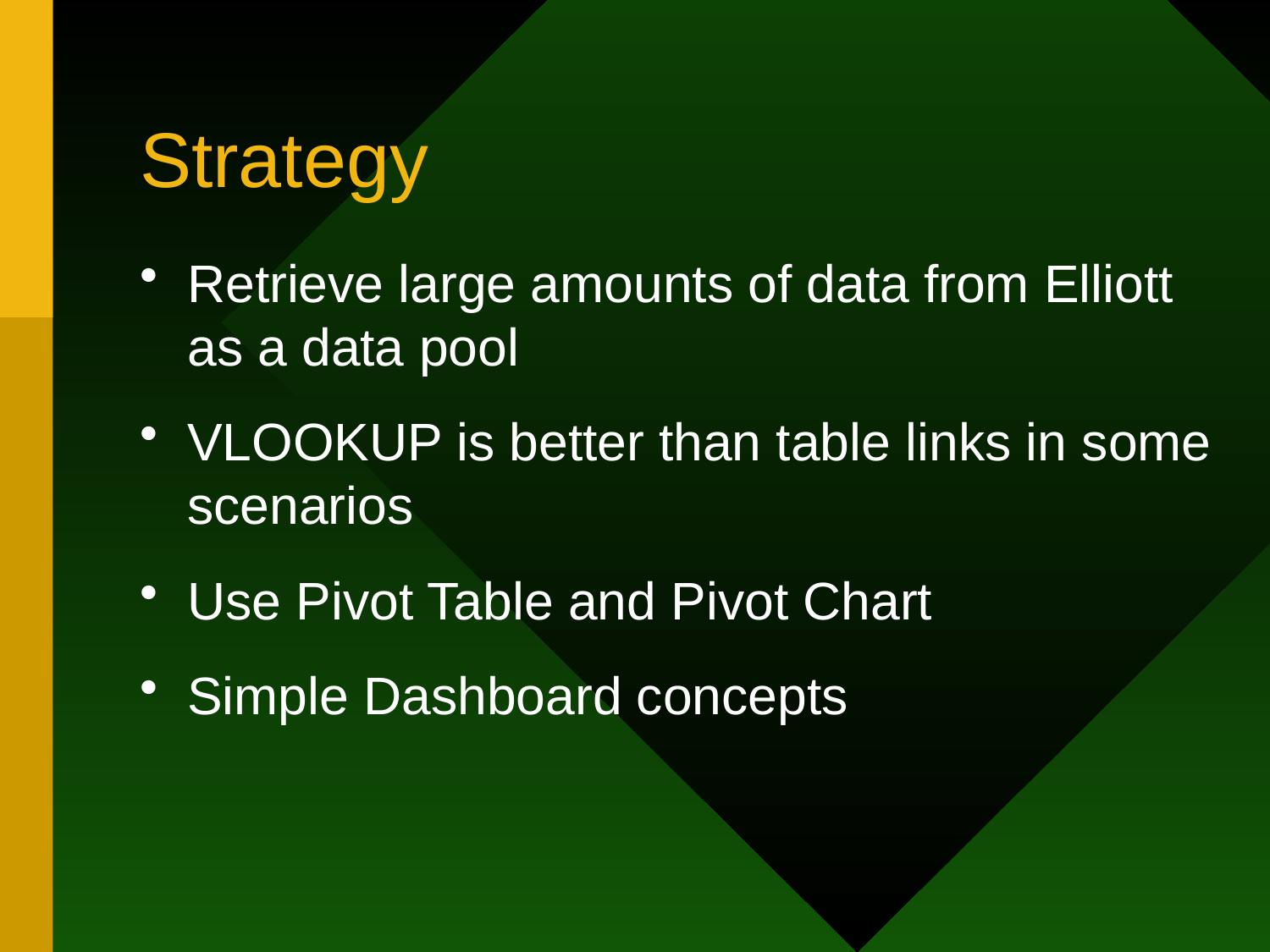

# Strategy
Retrieve large amounts of data from Elliott as a data pool
VLOOKUP is better than table links in some scenarios
Use Pivot Table and Pivot Chart
Simple Dashboard concepts